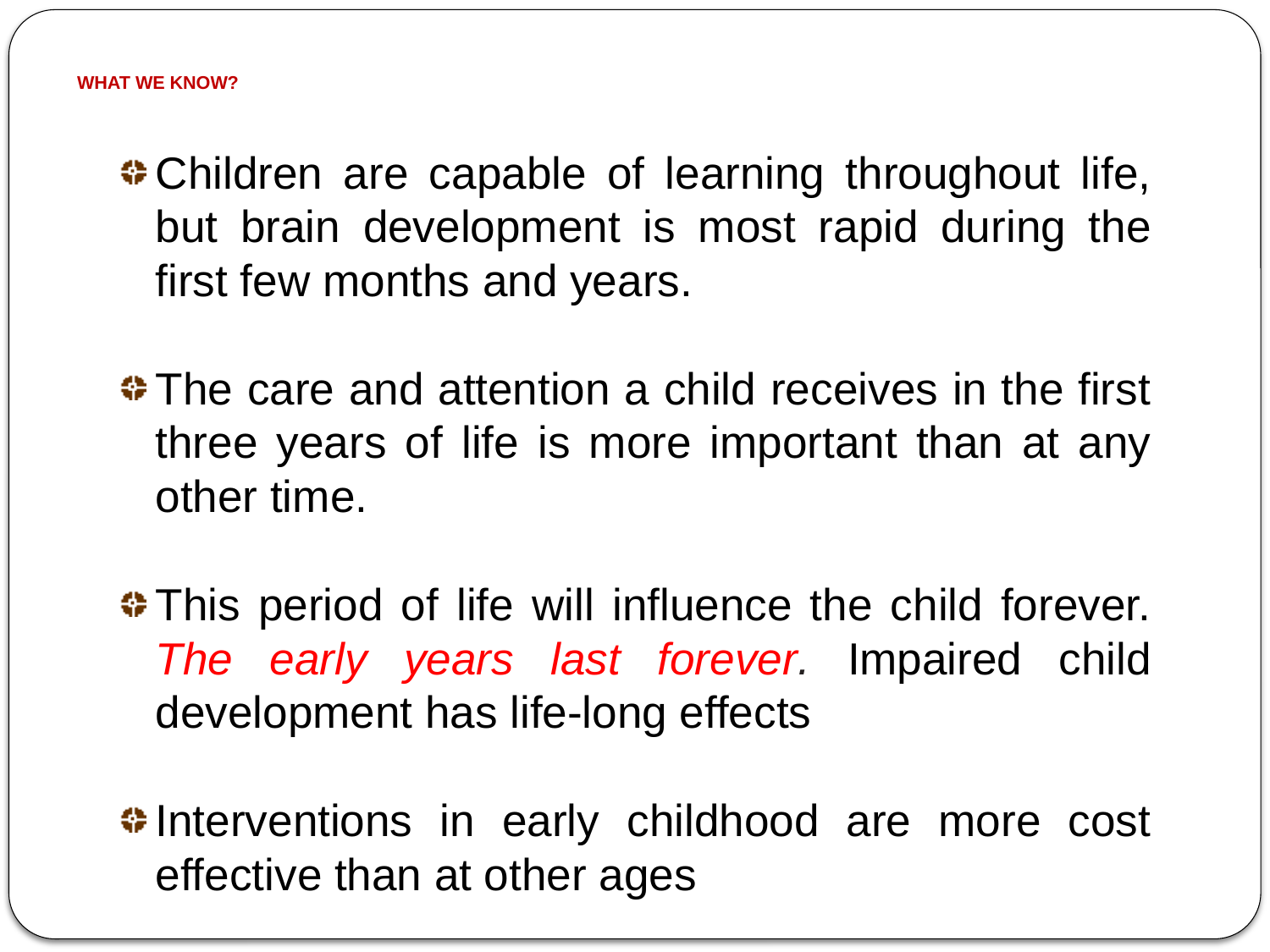

# WHAT WE KNOW?
Children are capable of learning throughout life, but brain development is most rapid during the first few months and years.

The care and attention a child receives in the first three years of life is more important than at any other time.

This period of life will influence the child forever. The early years last forever. Impaired child development has life-long effects

Interventions in early childhood are more cost effective than at other ages